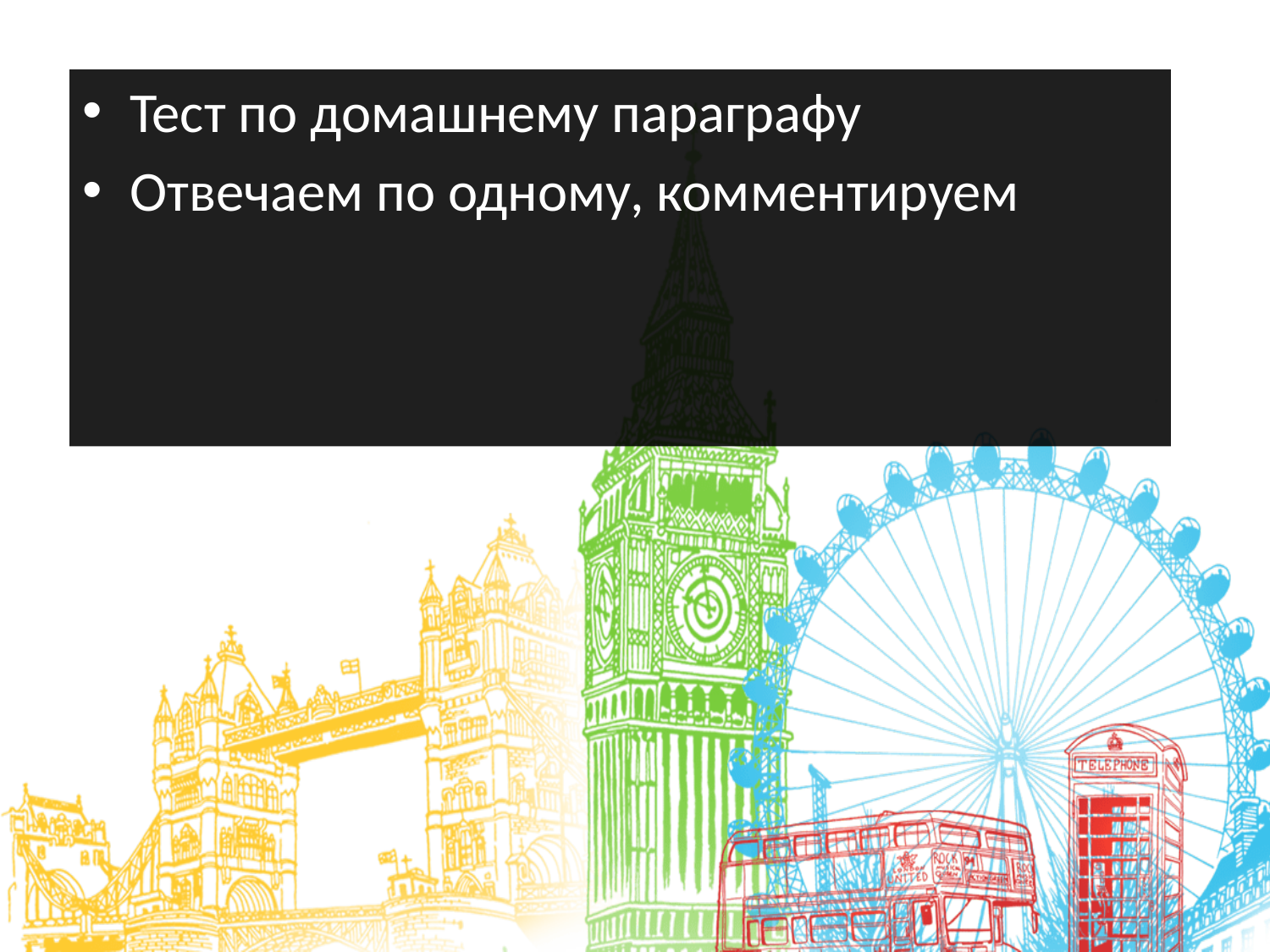

Тест по домашнему параграфу
Отвечаем по одному, комментируем